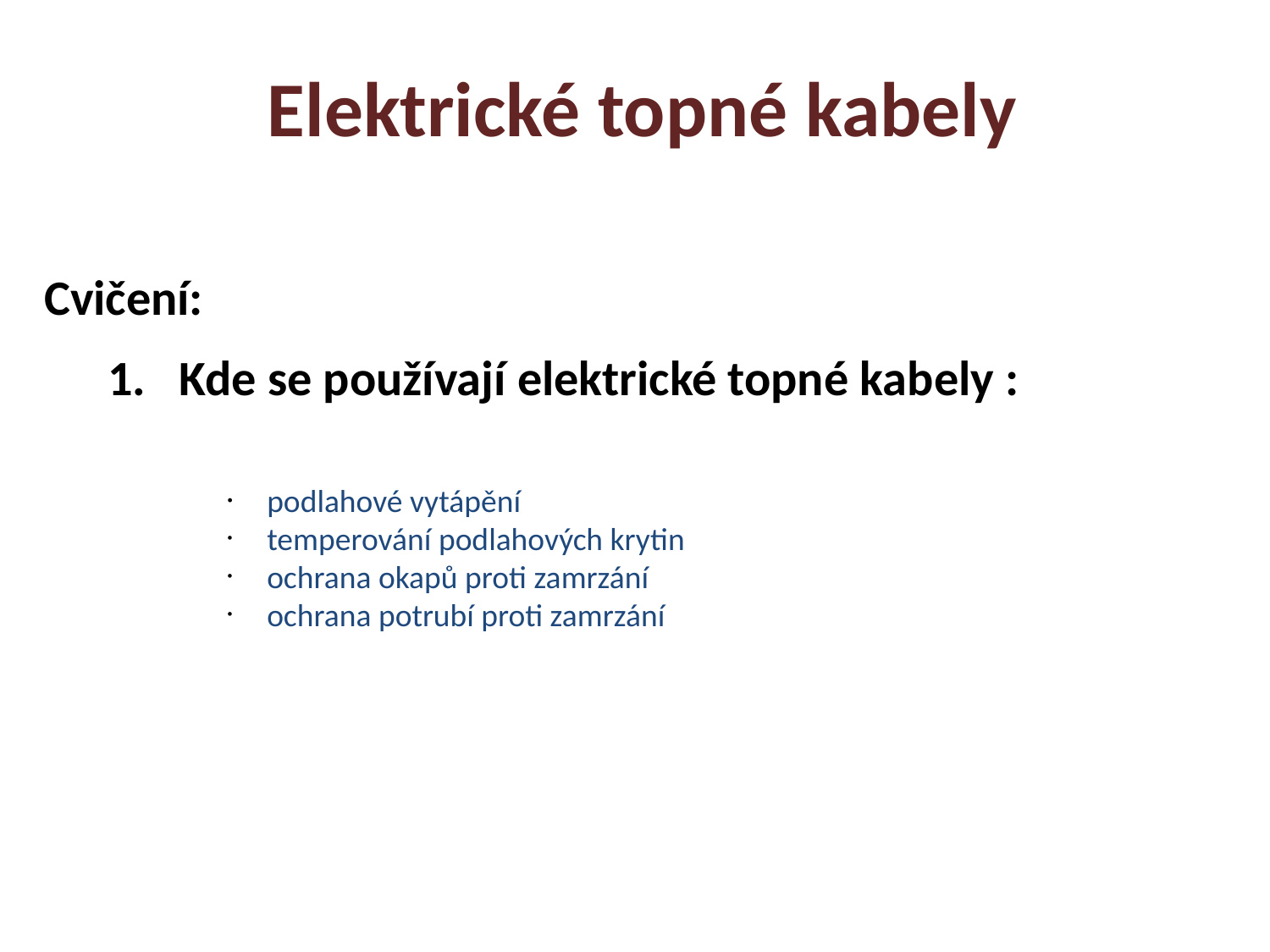

Elektrické topné kabely

Cvičení:
Kde se používají elektrické topné kabely :
podlahové vytápění
temperování podlahových krytin
ochrana okapů proti zamrzání
ochrana potrubí proti zamrzání